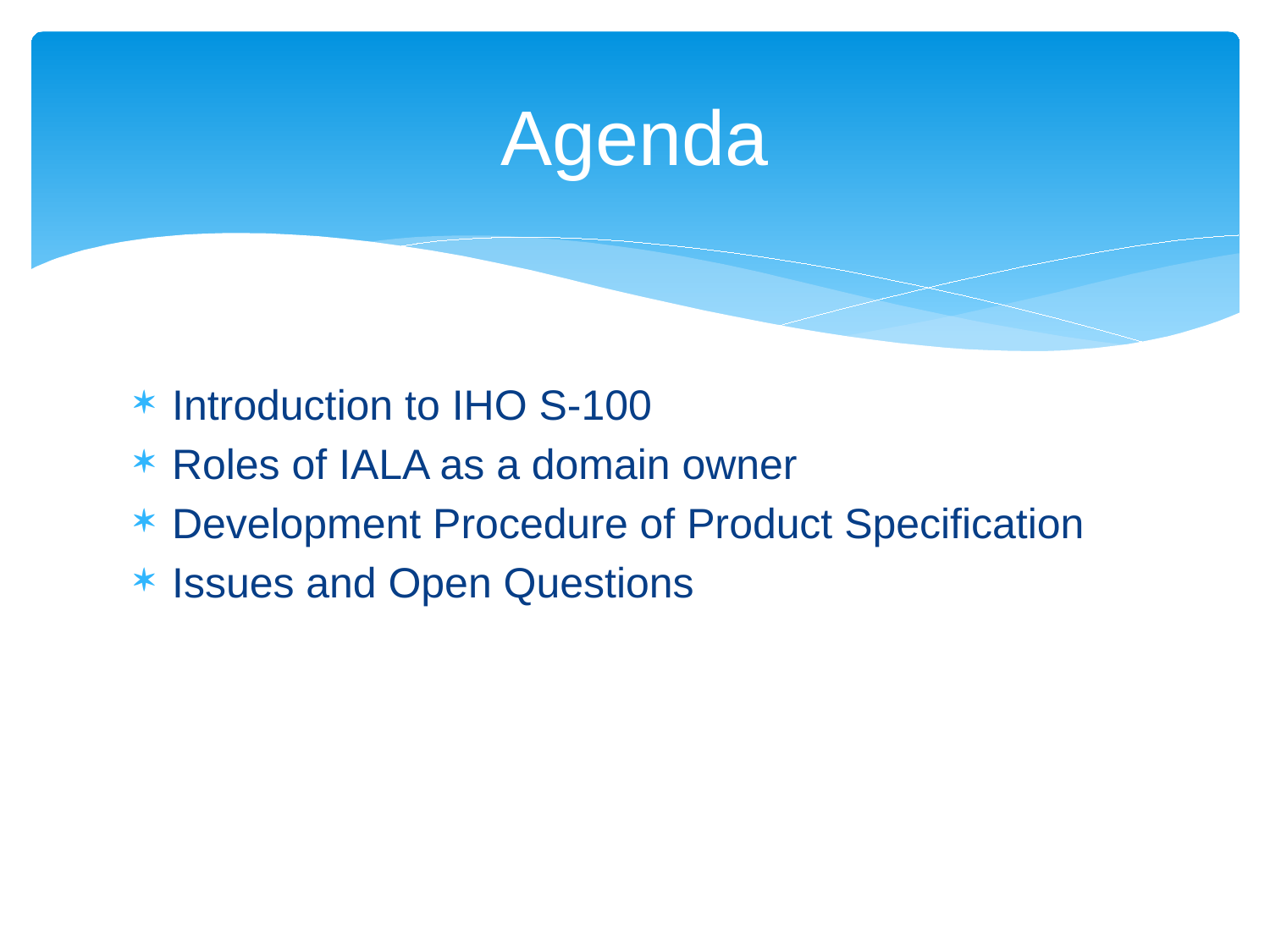

# Agenda
Introduction to IHO S-100
Roles of IALA as a domain owner
Development Procedure of Product Specification
Issues and Open Questions